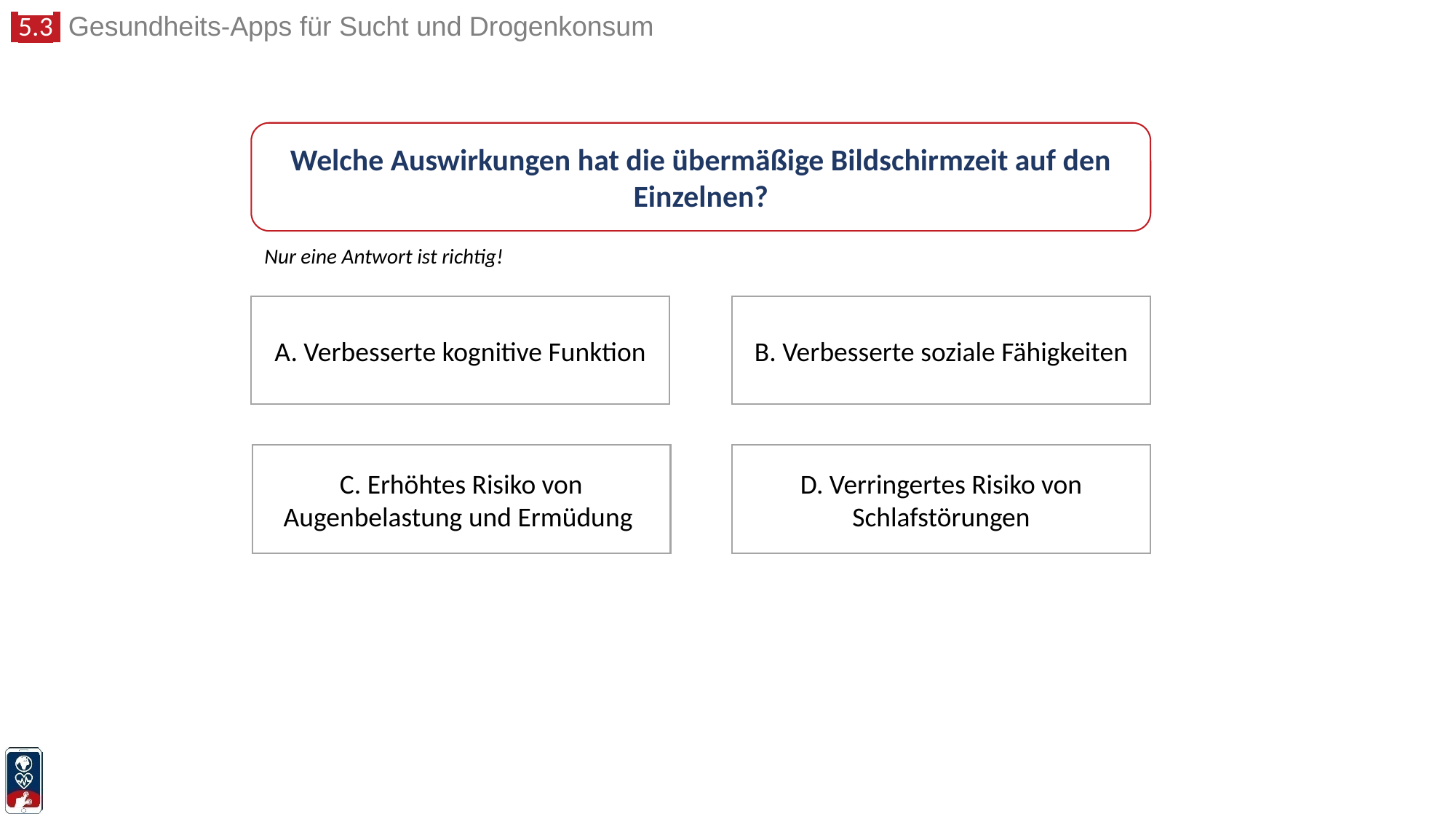

Welche Auswirkungen hat die übermäßige Bildschirmzeit auf den Einzelnen?
Nur eine Antwort ist richtig!
B. Verbesserte soziale Fähigkeiten
A. Verbesserte kognitive Funktion
C. Erhöhtes Risiko von Augenbelastung und Ermüdung
D. Verringertes Risiko von Schlafstörungen